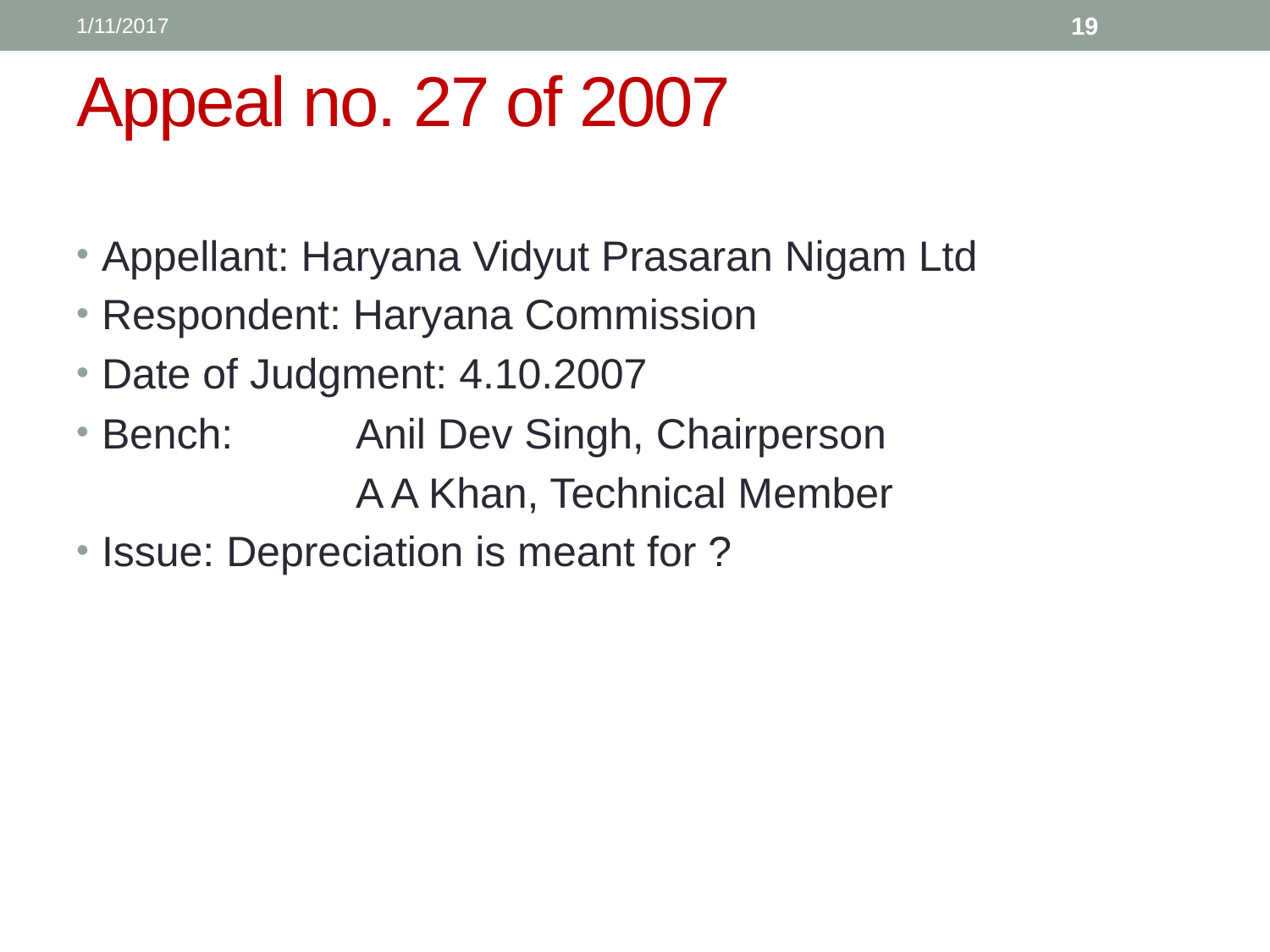

1/11/2017
19
# Appeal no. 27 of 2007
Appellant: Haryana Vidyut Prasaran Nigam Ltd
Respondent: Haryana Commission
Date of Judgment: 4.10.2007
Bench: 	Anil Dev Singh, Chairperson
			A A Khan, Technical Member
Issue: Depreciation is meant for ?